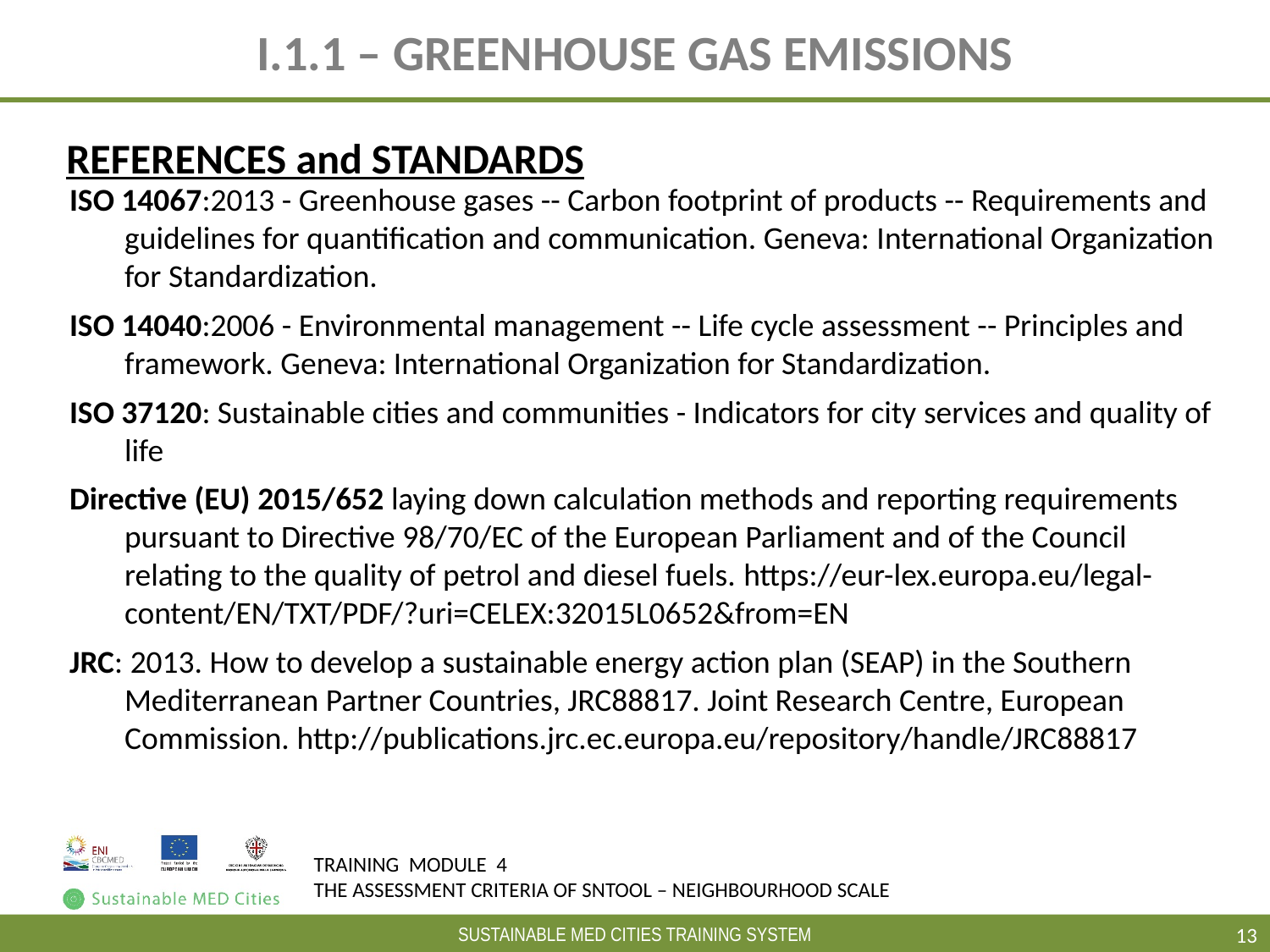

# I.1.1 – GREENHOUSE GAS EMISSIONS
REFERENCES and STANDARDS
ISO 14067:2013 - Greenhouse gases -- Carbon footprint of products -- Requirements and guidelines for quantification and communication. Geneva: International Organization for Standardization.
ISO 14040:2006 - Environmental management -- Life cycle assessment -- Principles and framework. Geneva: International Organization for Standardization.
ISO 37120: Sustainable cities and communities - Indicators for city services and quality of life
Directive (EU) 2015/652 laying down calculation methods and reporting requirements pursuant to Directive 98/70/EC of the European Parliament and of the Council relating to the quality of petrol and diesel fuels. https://eur-lex.europa.eu/legal-content/EN/TXT/PDF/?uri=CELEX:32015L0652&from=EN
JRC: 2013. How to develop a sustainable energy action plan (SEAP) in the Southern Mediterranean Partner Countries, JRC88817. Joint Research Centre, European Commission. http://publications.jrc.ec.europa.eu/repository/handle/JRC88817
13